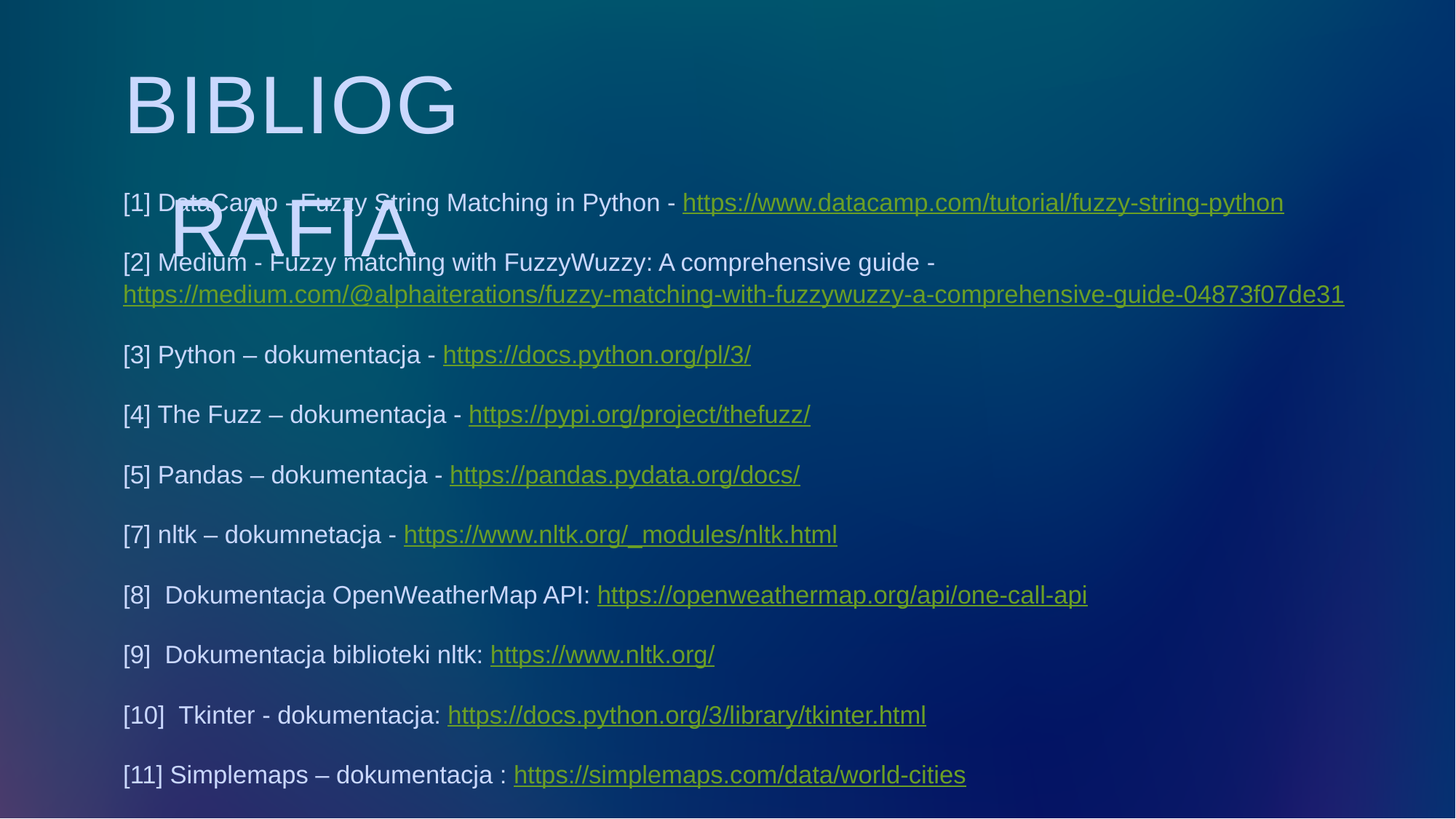

# Bibliografia
[1] DataCamp - Fuzzy String Matching in Python - https://www.datacamp.com/tutorial/fuzzy-string-python
[2] Medium - Fuzzy matching with FuzzyWuzzy: A comprehensive guide - https://medium.com/@alphaiterations/fuzzy-matching-with-fuzzywuzzy-a-comprehensive-guide-04873f07de31
[3] Python – dokumentacja - https://docs.python.org/pl/3/
[4] The Fuzz – dokumentacja - https://pypi.org/project/thefuzz/
[5] Pandas – dokumentacja - https://pandas.pydata.org/docs/
[7] nltk – dokumnetacja - https://www.nltk.org/_modules/nltk.html
[8]  Dokumentacja OpenWeatherMap API: https://openweathermap.org/api/one-call-api
[9]  Dokumentacja biblioteki nltk: https://www.nltk.org/
[10]  Tkinter - dokumentacja: https://docs.python.org/3/library/tkinter.html
[11] Simplemaps – dokumentacja : https://simplemaps.com/data/world-cities